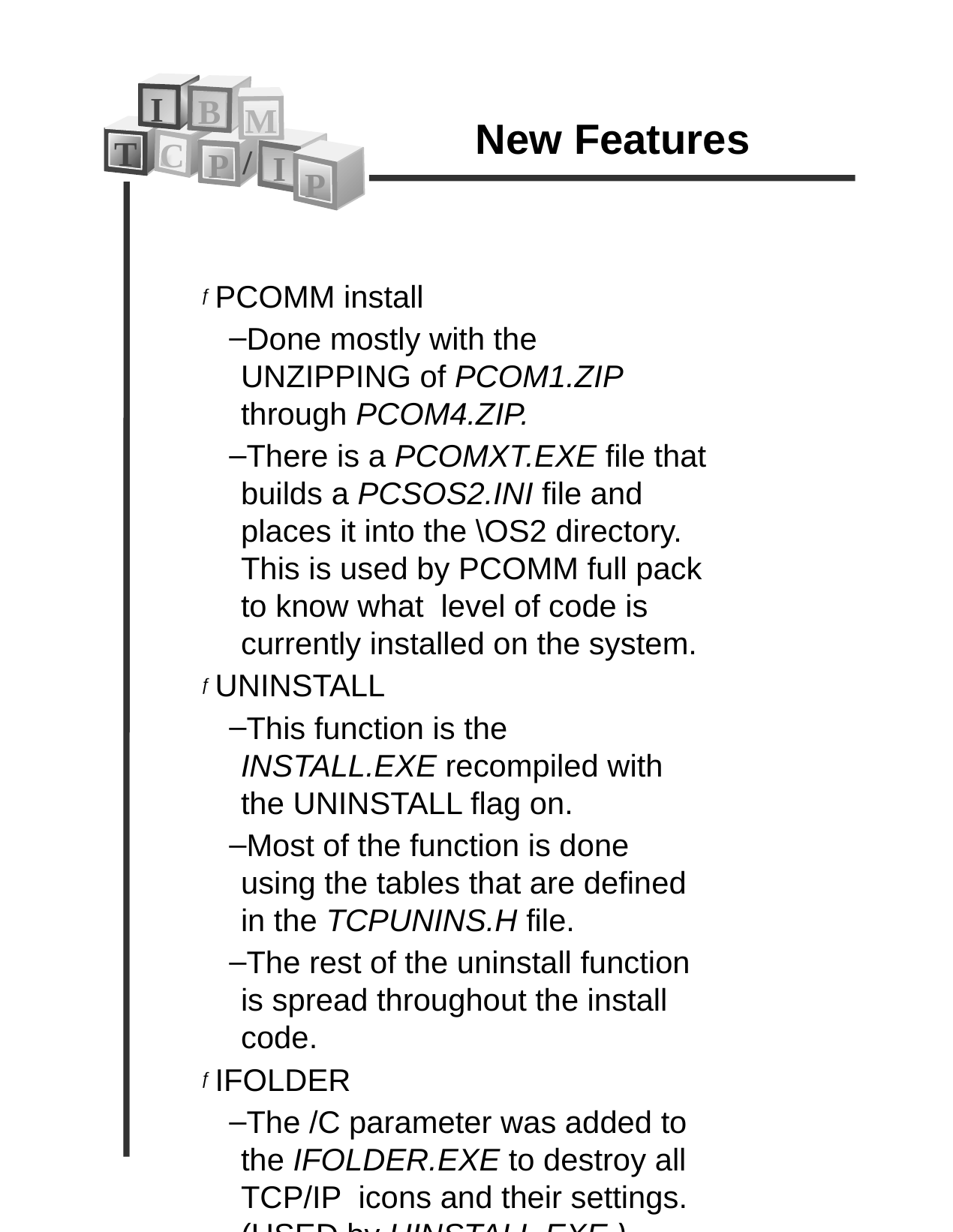

New Features

I

B

M

T
C

/

P

I

P

PCOMM install
Done mostly with the UNZIPPING of PCOM1.ZIP through PCOM4.ZIP.
There is a PCOMXT.EXE file that builds a PCSOS2.INI file and places it into the \OS2 directory.  This is used by PCOMM full pack to know what  level of code is currently installed on the system.
UNINSTALL
This function is the INSTALL.EXE recompiled with the UNINSTALL flag on.
Most of the function is done using the tables that are defined in the TCPUNINS.H file.
The rest of the uninstall function is spread throughout the install code.
IFOLDER
The /C parameter was added to the IFOLDER.EXE to destroy all TCP/IP  icons and their settings.  (USED by UINSTALL.EXE.)